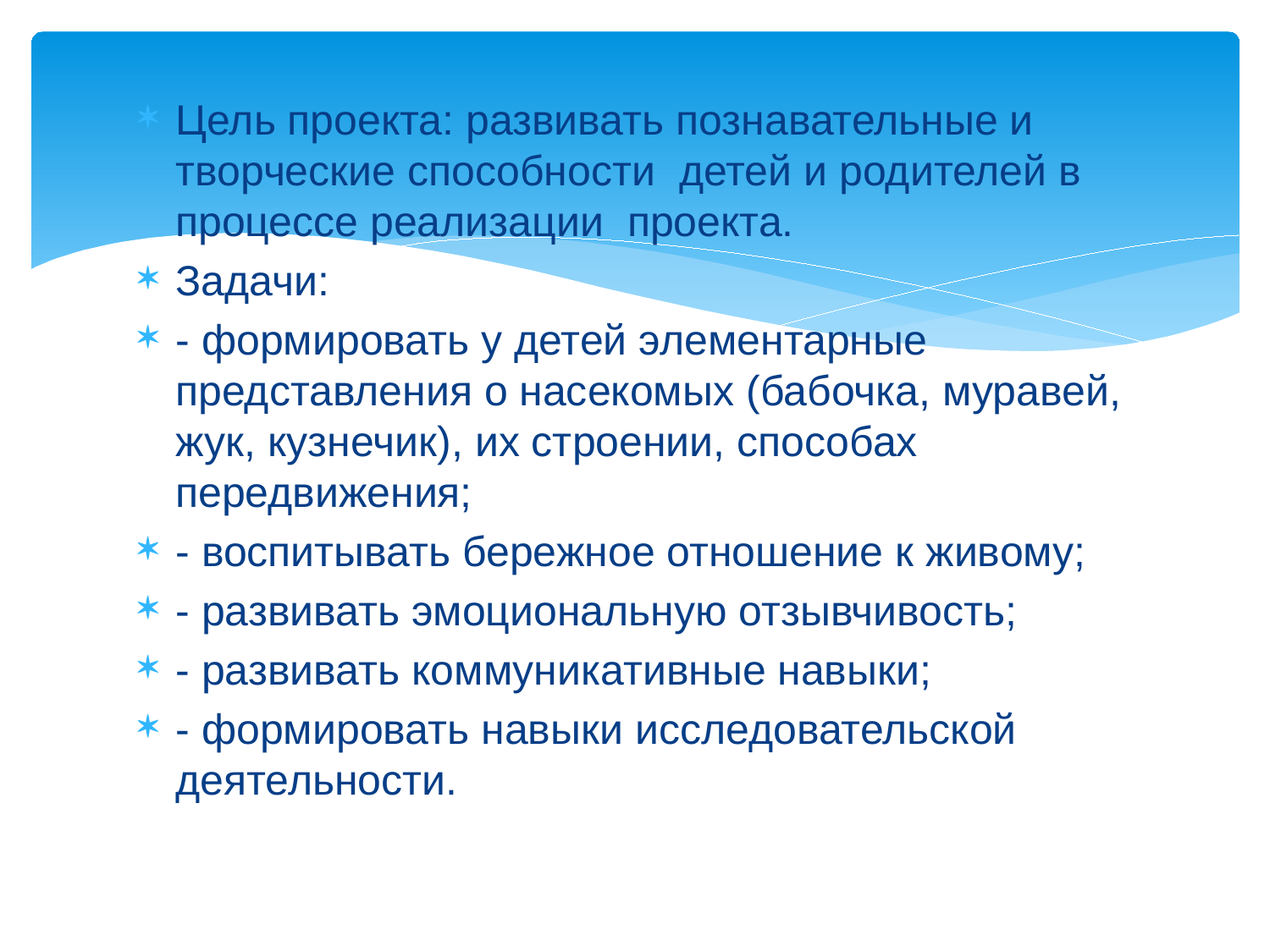

Цель проекта: развивать познавательные и творческие способности  детей и родителей в процессе реализации  проекта.
Задачи:
- формировать у детей элементарные представления о насекомых (бабочка, муравей, жук, кузнечик), их строении, способах передвижения;
- воспитывать бережное отношение к живому;
- развивать эмоциональную отзывчивость;
- развивать коммуникативные навыки;
- формировать навыки исследовательской деятельности.